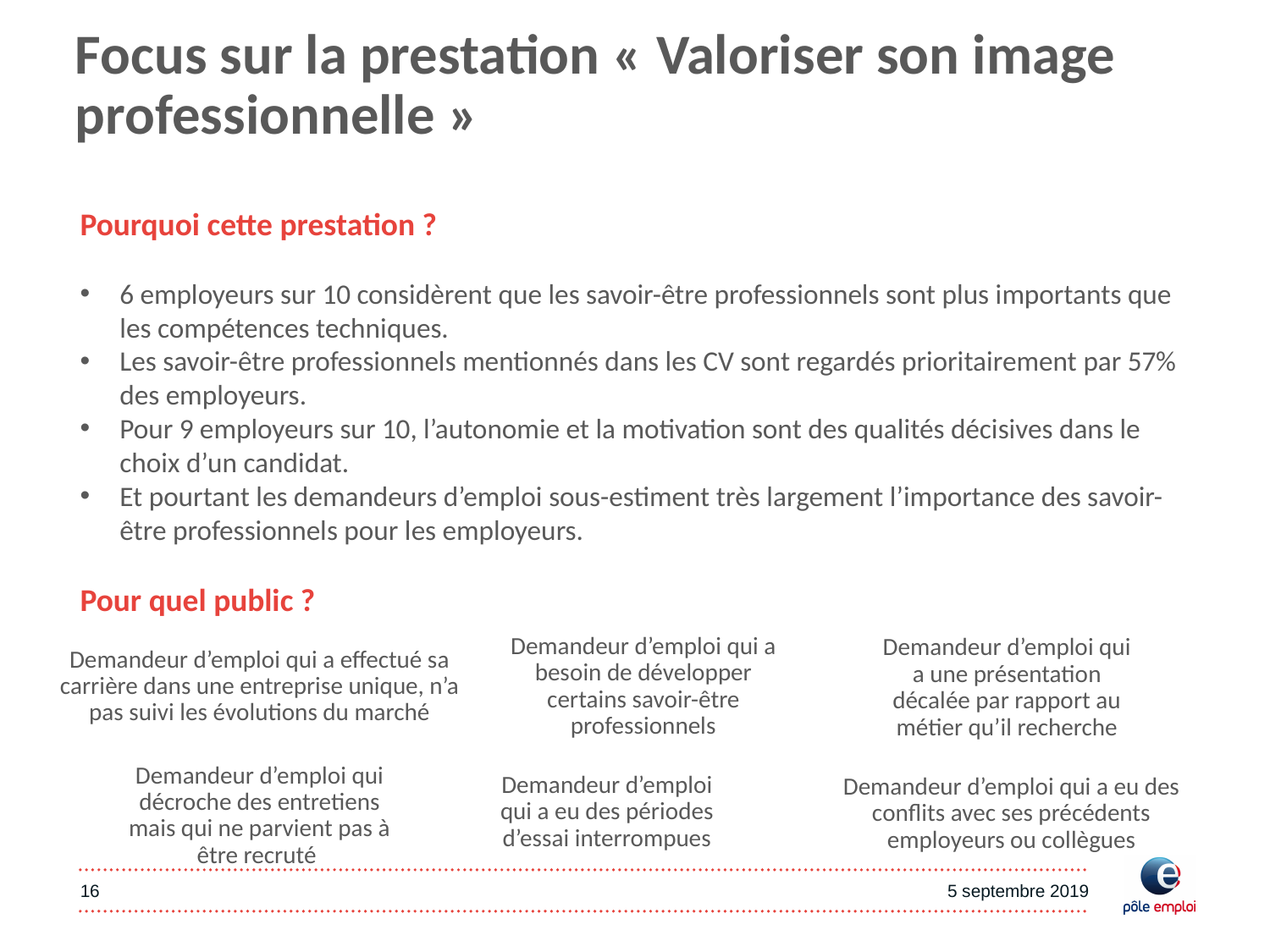

# Focus sur la prestation « Valoriser son image professionnelle »
Pourquoi cette prestation ?

6 employeurs sur 10 considèrent que les savoir-être professionnels sont plus importants que les compétences techniques.
Les savoir-être professionnels mentionnés dans les CV sont regardés prioritairement par 57% des employeurs.
Pour 9 employeurs sur 10, l’autonomie et la motivation sont des qualités décisives dans le choix d’un candidat.
Et pourtant les demandeurs d’emploi sous-estiment très largement l’importance des savoir-être professionnels pour les employeurs.

Pour quel public ?
Demandeur d’emploi qui a besoin de développer certains savoir-être professionnels
Demandeur d’emploi qui a effectué sa carrière dans une entreprise unique, n’a pas suivi les évolutions du marché
Demandeur d’emploi qui a une présentation décalée par rapport au métier qu’il recherche
Demandeur d’emploi qui a eu des périodes d’essai interrompues
Demandeur d’emploi qui a eu des conflits avec ses précédents employeurs ou collègues
Demandeur d’emploi qui décroche des entretiens mais qui ne parvient pas à être recruté
16
5 septembre 2019